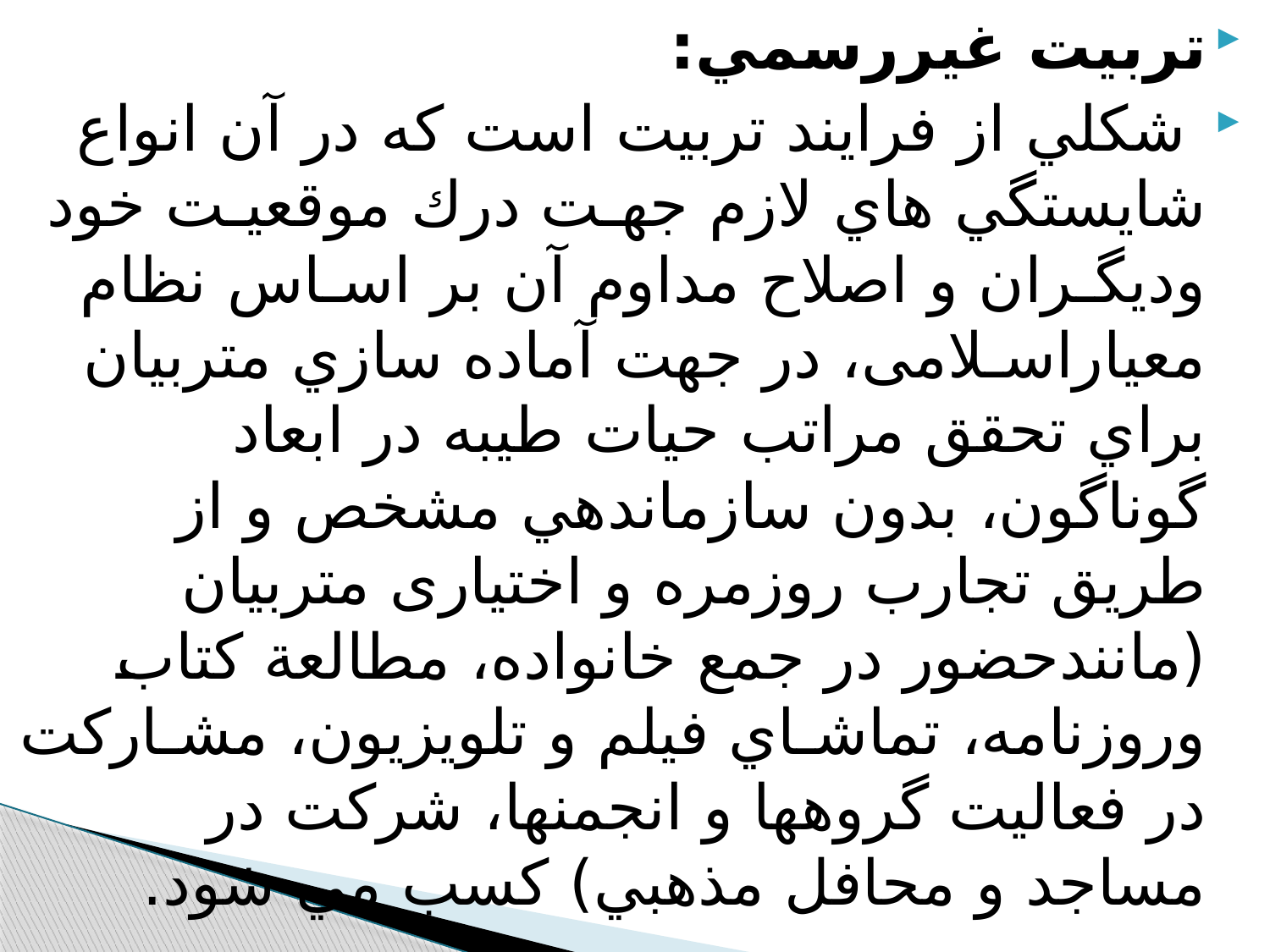

تربيت غيررسمي:
 شكلي از فرايند تربيت است که در آن انواع شايستگي هاي لازم جهـت درك موقعيـت خود وديگـران و اصلاح مداوم آن بر اسـاس نظام معياراسـلامی، در جهت آماده سازي متربيان براي تحقق مراتب حيات طيبه در ابعاد گوناگون، بدون سازماندهي مشخص و از طريق تجارب روزمره و اختياری متربيان (مانندحضور در جمع خانواده، مطالعة كتاب وروزنامه، تماشـاي فيلم و تلويزيون، مشـاركت در فعاليت گروهها و انجمنها، شركت در مساجد و محافل مذهبي) کسب مي شود.